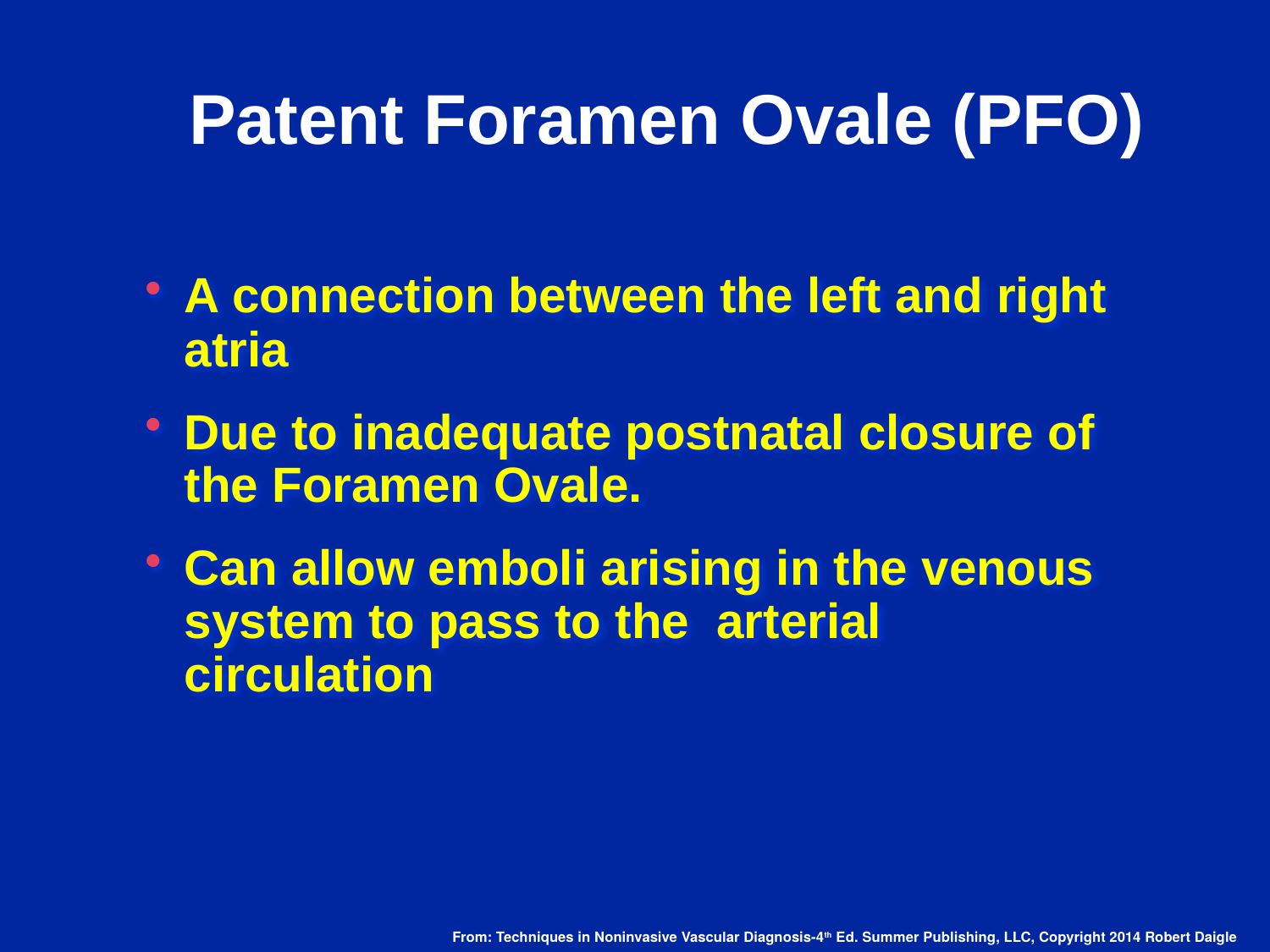

# Patent Foramen Ovale (PFO)
A connection between the left and right atria
Due to inadequate postnatal closure of the Foramen Ovale.
Can allow emboli arising in the venous system to pass to the  arterial circulation